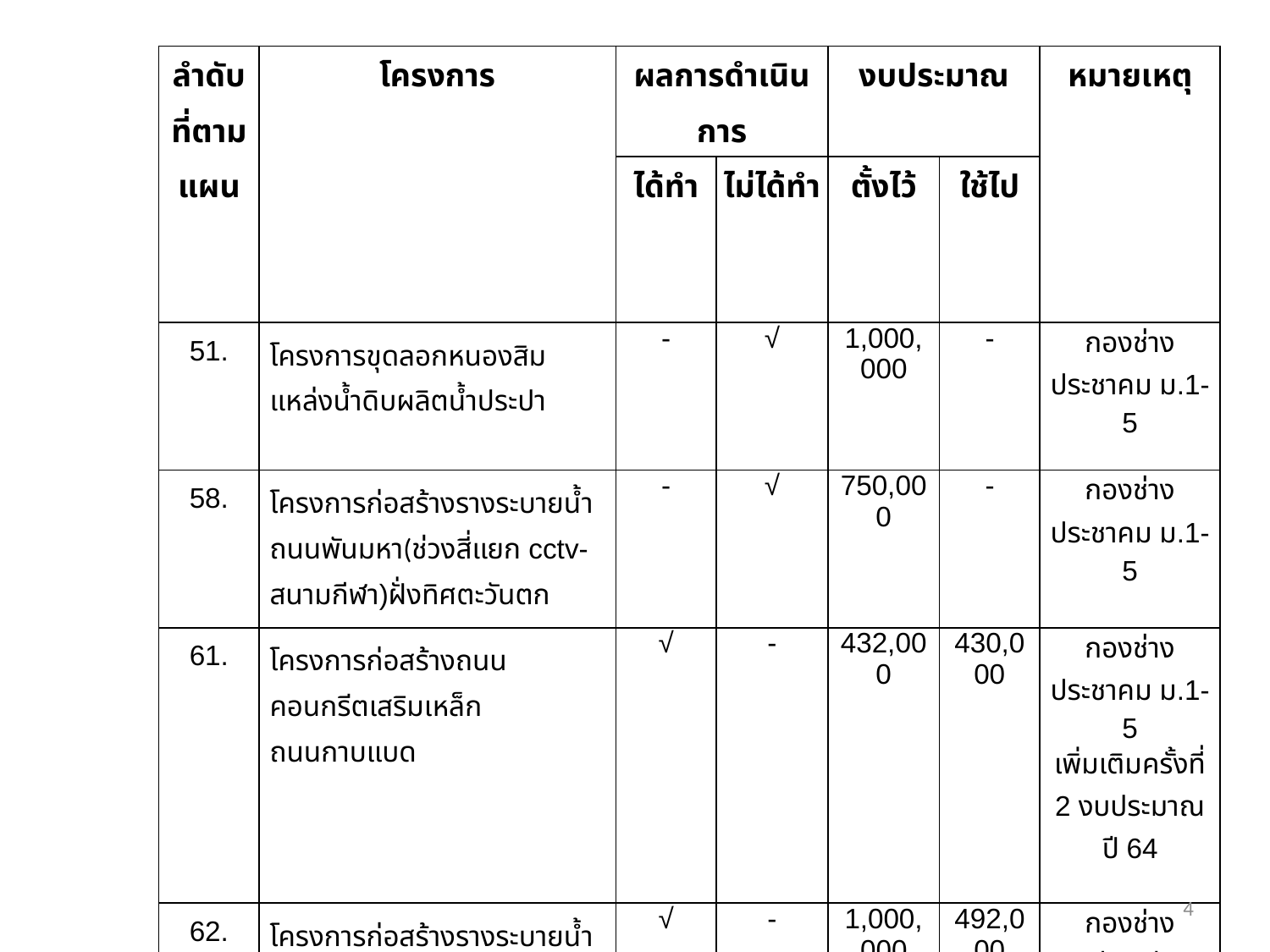

| ลำดับที่ตามแผน | โครงการ | ผลการดำเนินการ |  | งบประมาณ |  | หมายเหตุ |
| --- | --- | --- | --- | --- | --- | --- |
|  |  | ได้ทำ | ไม่ได้ทำ | ตั้งไว้ | ใช้ไป |  |
| 51. | โครงการขุดลอกหนองสิมแหล่งน้ำดิบผลิตน้ำประปา | - | √ | 1,000,000 | - | กองช่าง ประชาคม ม.1-5 |
| 58. | โครงการก่อสร้างรางระบายน้ำถนนพันมหา(ช่วงสี่แยก cctv-สนามกีฬา)ฝั่งทิศตะวันตก | - | √ | 750,000 | - | กองช่าง ประชาคม ม.1-5 |
| 61. | โครงการก่อสร้างถนนคอนกรีตเสริมเหล็ก ถนนกาบแบด | √ | - | 432,000 | 430,000 | กองช่าง ประชาคม ม.1-5 เพิ่มเติมครั้งที่ 2 งบประมาณปี 64 |
| 62. | โครงการก่อสร้างรางระบายน้ำถนนใบบุ่นฝั่งตะวันออก | √ | - | 1,000,000 | 492,000 | กองช่าง อยู่ระหว่างดำเนินการ |
4